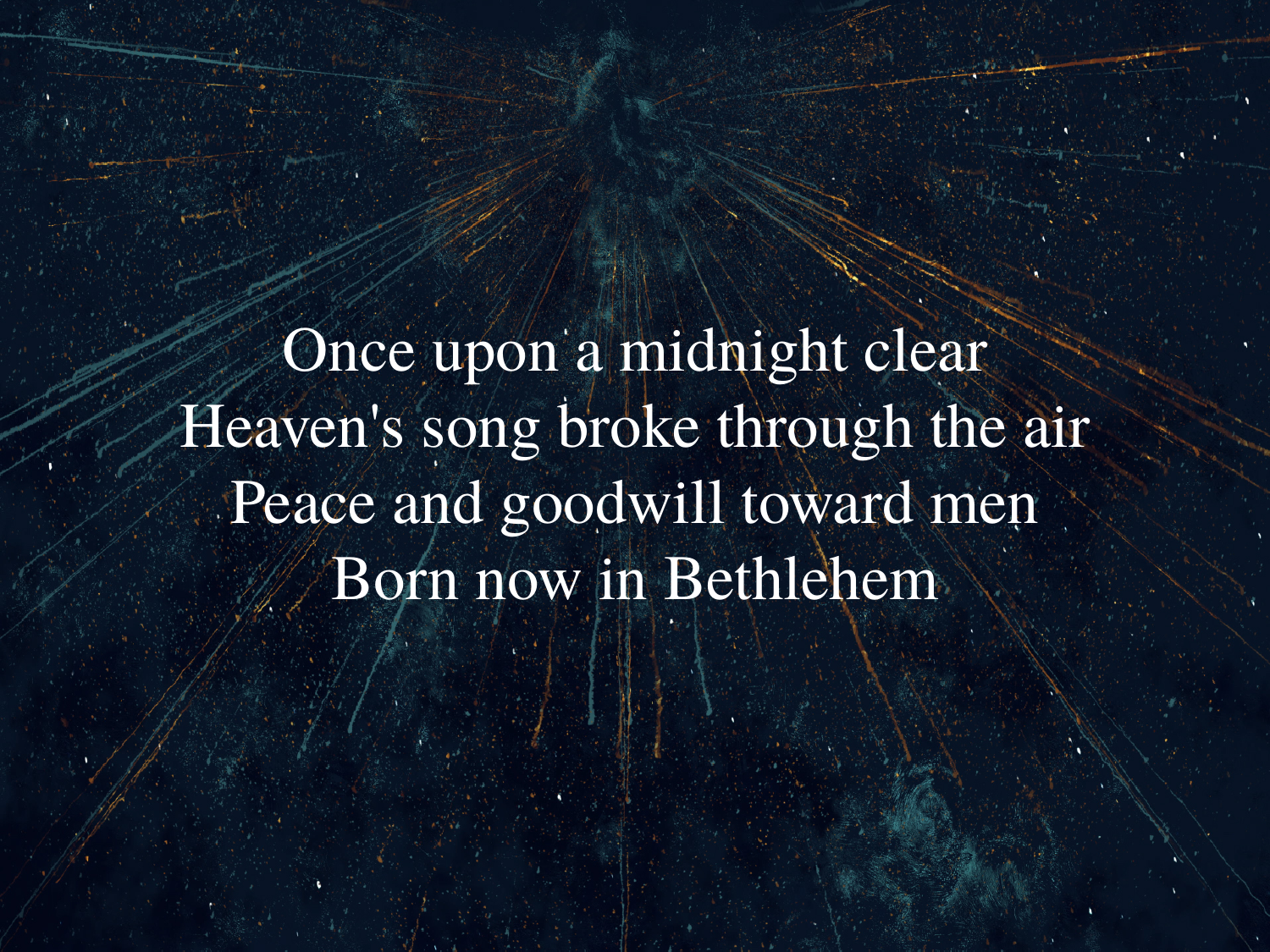

# Once upon a midnight clear Heaven's song broke through the air Peace and goodwill toward men Born now in Bethlehem